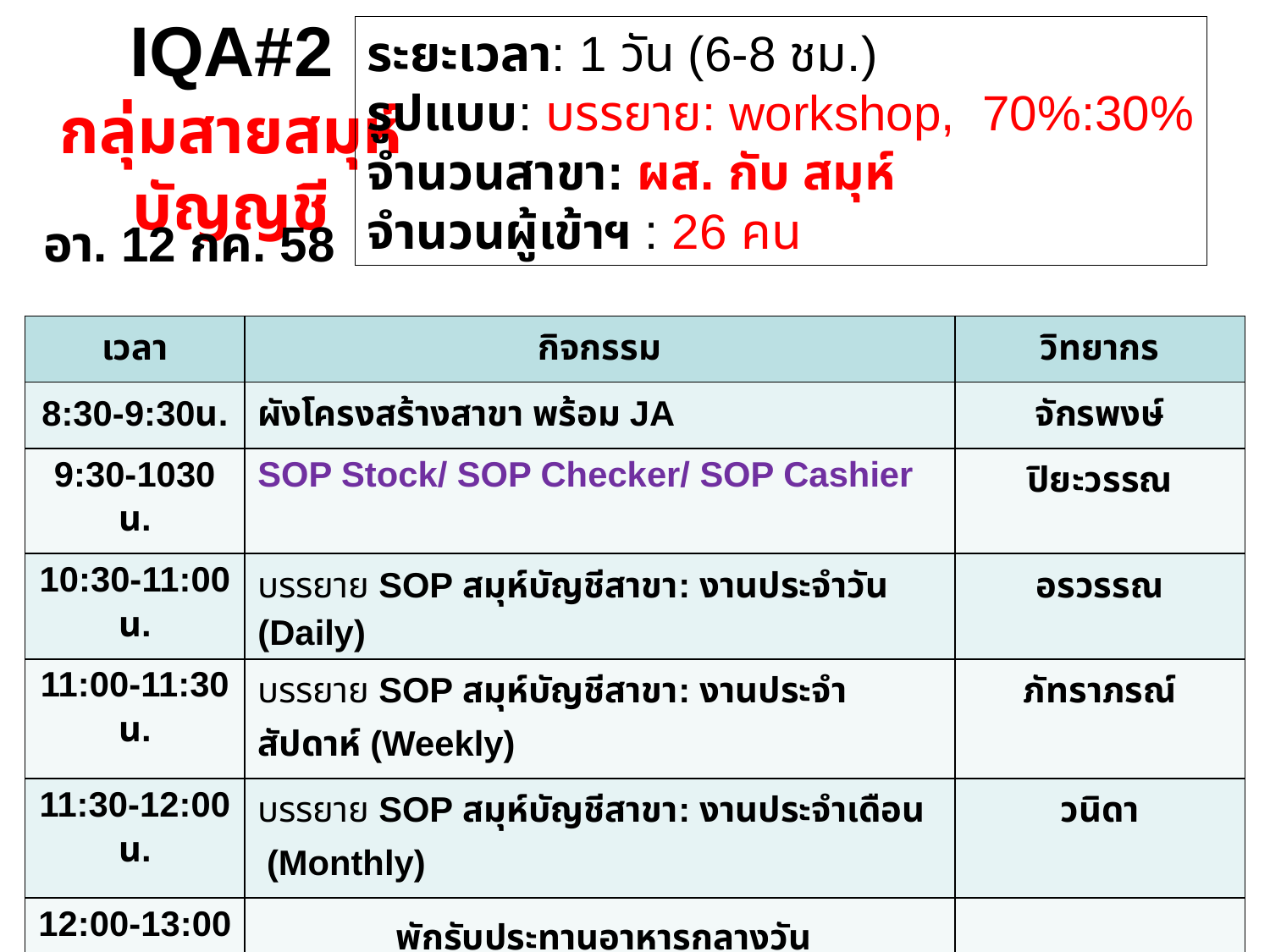

# กำหนดการ IQA#2 กลุ่มสายสมุห์บัญญชี
ระยะเวลา: 1 วัน (6-8 ชม.)
รูปแบบ: บรรยาย: workshop,  70%:30%
จำนวนสาขา: ผส. กับ สมุห์
จำนวนผู้เข้าฯ : 26 คน
อา. 12 กค. 58
| เวลา | กิจกรรม | วิทยากร |
| --- | --- | --- |
| 8:30-9:30น. | ผังโครงสร้างสาขา พร้อม JA | จักรพงษ์ |
| 9:30-1030 น. | SOP Stock/ SOP Checker/ SOP Cashier | ปิยะวรรณ |
| 10:30-11:00 น. | บรรยาย SOP สมุห์บัญชีสาขา: งานประจำวัน (Daily) | อรวรรณ |
| 11:00-11:30 น. | บรรยาย SOP สมุห์บัญชีสาขา: งานประจำสัปดาห์ (Weekly) | ภัทราภรณ์ |
| 11:30-12:00 น. | บรรยาย SOP สมุห์บัญชีสาขา: งานประจำเดือน (Monthly) | วนิดา |
| 12:00-13:00 น. | พักรับประทานอาหารกลางวัน |  |
| 13:00-15:00 น. | Workshop งานบัญชี: งานประจำวัน (Daily) | อรวรรณ และทีม |
| 15:00-16:00 น. | Workshop งานบัญชี: งานประจำสัปดาห์ (Weekly) | ภัทราภรณ์ และทีม |
| 16:00-17:00 น. | Workshop งานบัญชี: งานประจำเดือน (Monthly) | วนิดา และทีม |